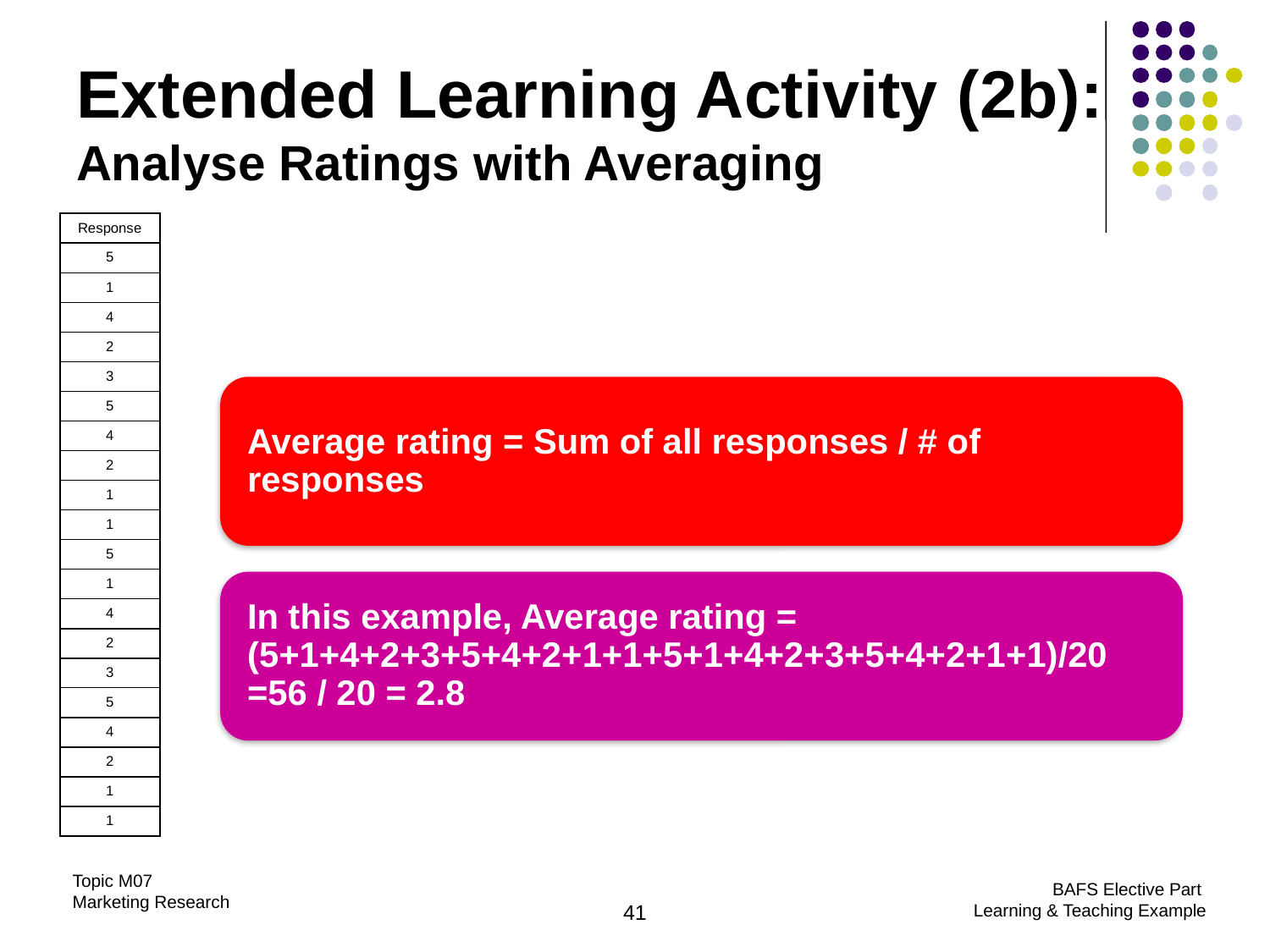

Extended Learning Activity (2b): Analyse Ratings with Averaging
| Response |
| --- |
| 5 |
| 1 |
| 4 |
| 2 |
| 3 |
| 5 |
| 4 |
| 2 |
| 1 |
| 1 |
| 5 |
| 1 |
| 4 |
| 2 |
| 3 |
| 5 |
| 4 |
| 2 |
| 1 |
| 1 |
Average rating = Sum of all responses / # of responses
In this example, Average rating = (5+1+4+2+3+5+4+2+1+1+5+1+4+2+3+5+4+2+1+1)/20
=56 / 20 = 2.8

41